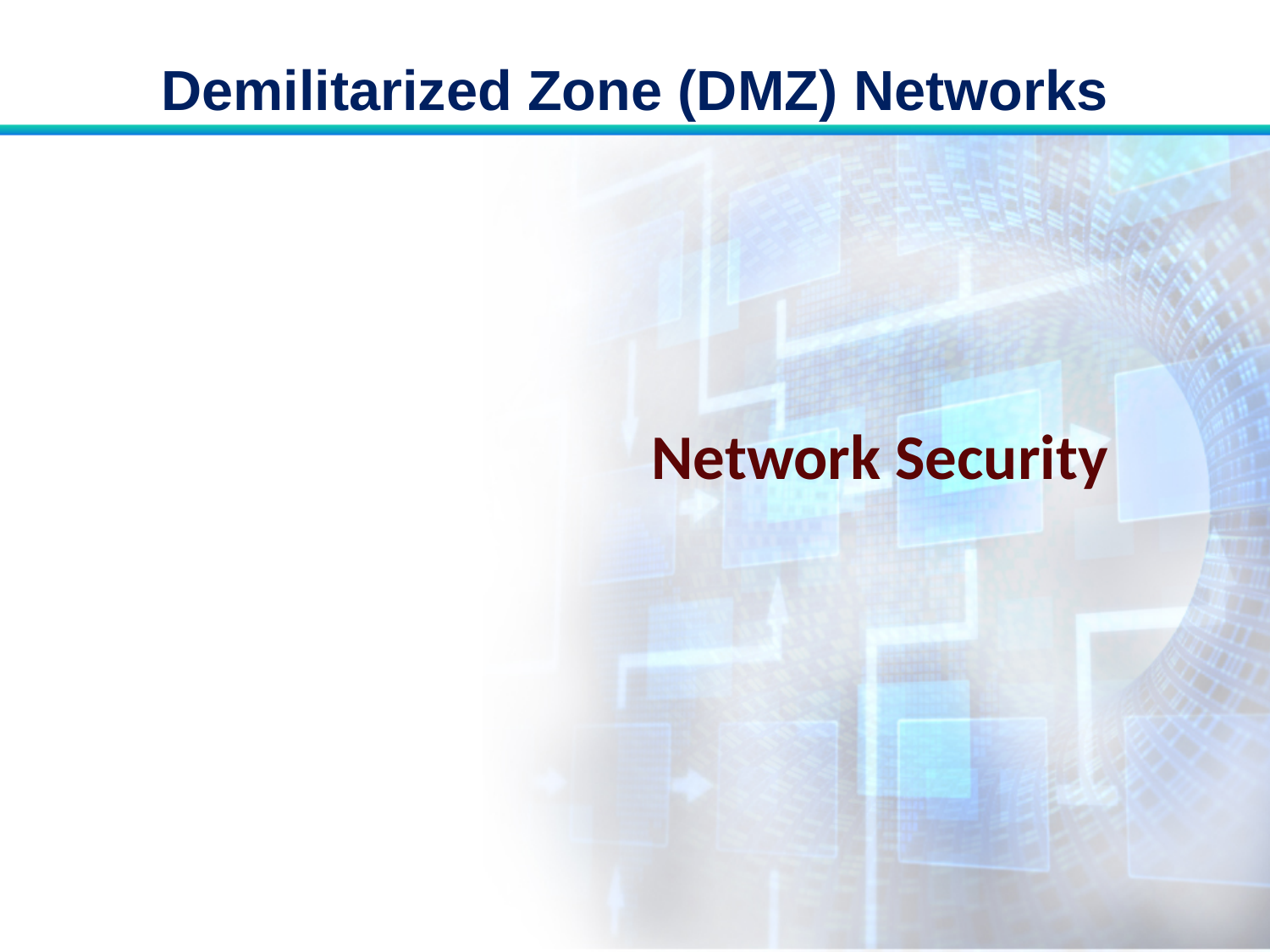

# Demilitarized Zone (DMZ) Networks
Network Security